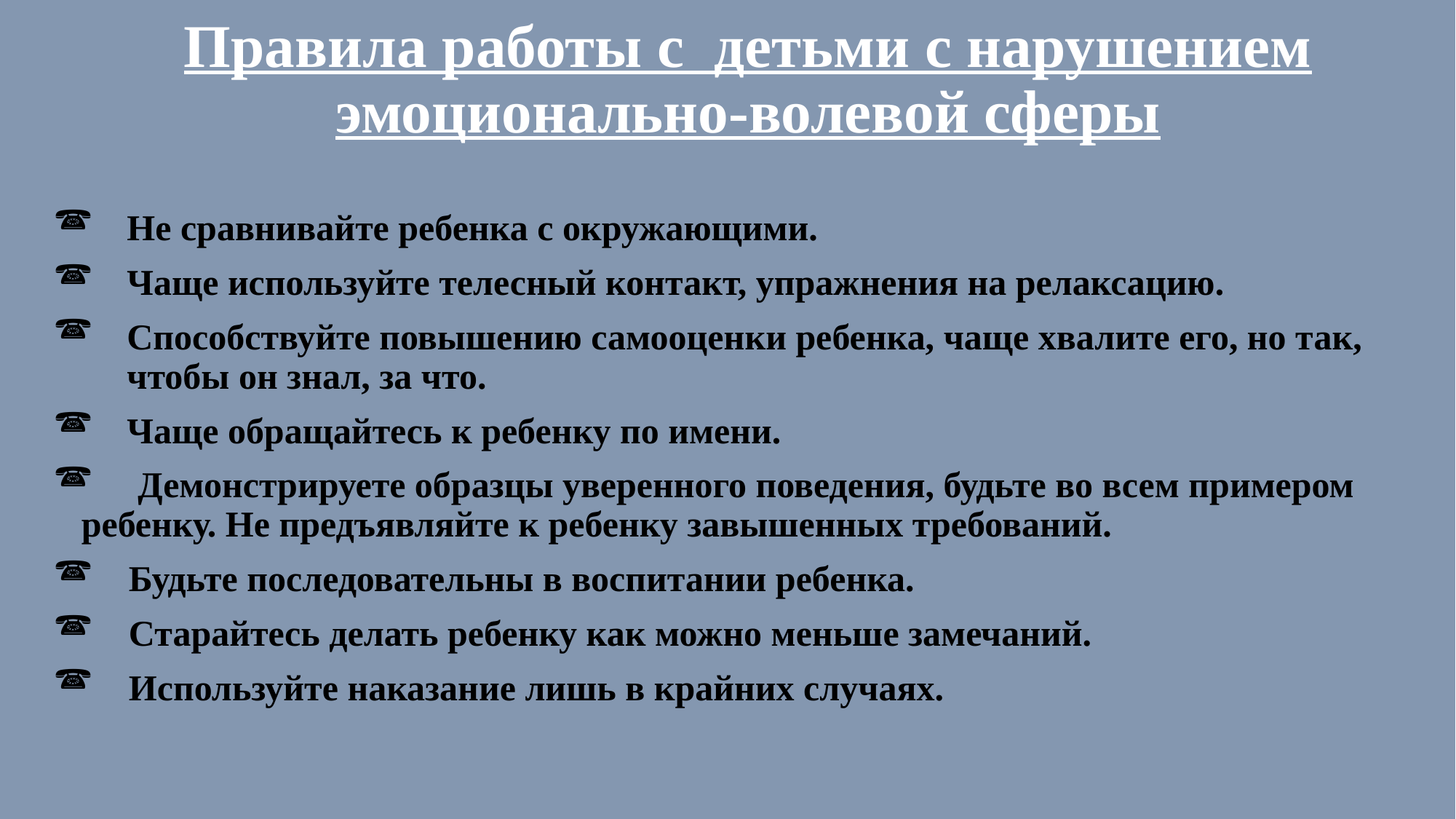

# Правила работы с  детьми с нарушением эмоционально-волевой сферы

Не сравнивайте ребенка с окружающими.
Чаще используйте телесный контакт, упражнения на релаксацию.
Способствуйте повышению самооценки ребенка, чаще хвалите его, но так, чтобы он знал, за что.
Чаще обращайтесь к ребенку по имени.
     Демонстрируете образцы уверенного поведения, будьте во всем примером ребенку. Не предъявляйте к ребенку завышенных требований.
    Будьте последовательны в воспитании ребенка.
    Старайтесь делать ребенку как можно меньше замечаний.
    Используйте наказание лишь в крайних случаях.